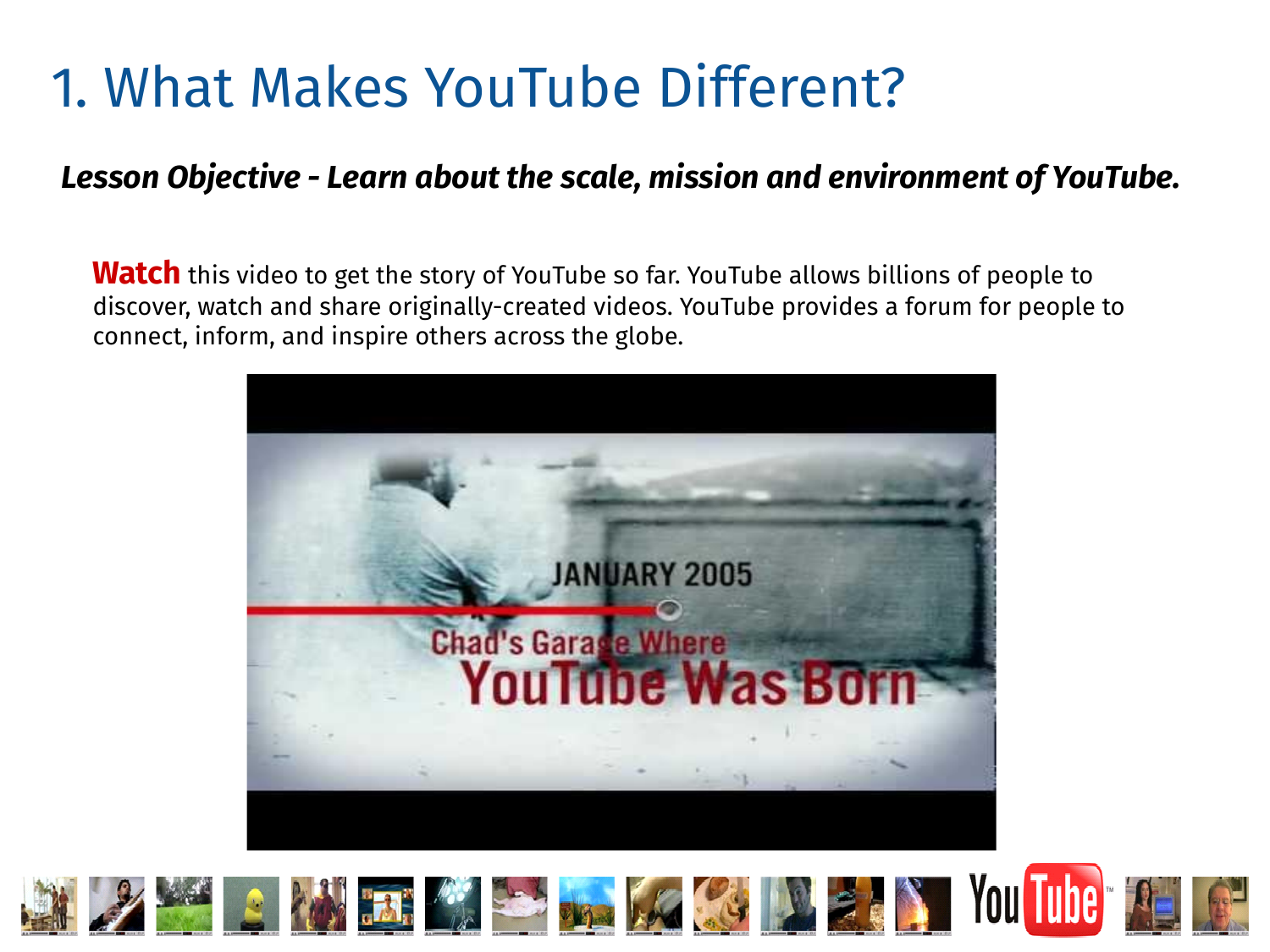

# 1. What Makes YouTube Different?
Lesson Objective - Learn about the scale, mission and environment of YouTube.
Watch this video to get the story of YouTube so far. YouTube allows billions of people to discover, watch and share originally-created videos. YouTube provides a forum for people to connect, inform, and inspire others across the globe.